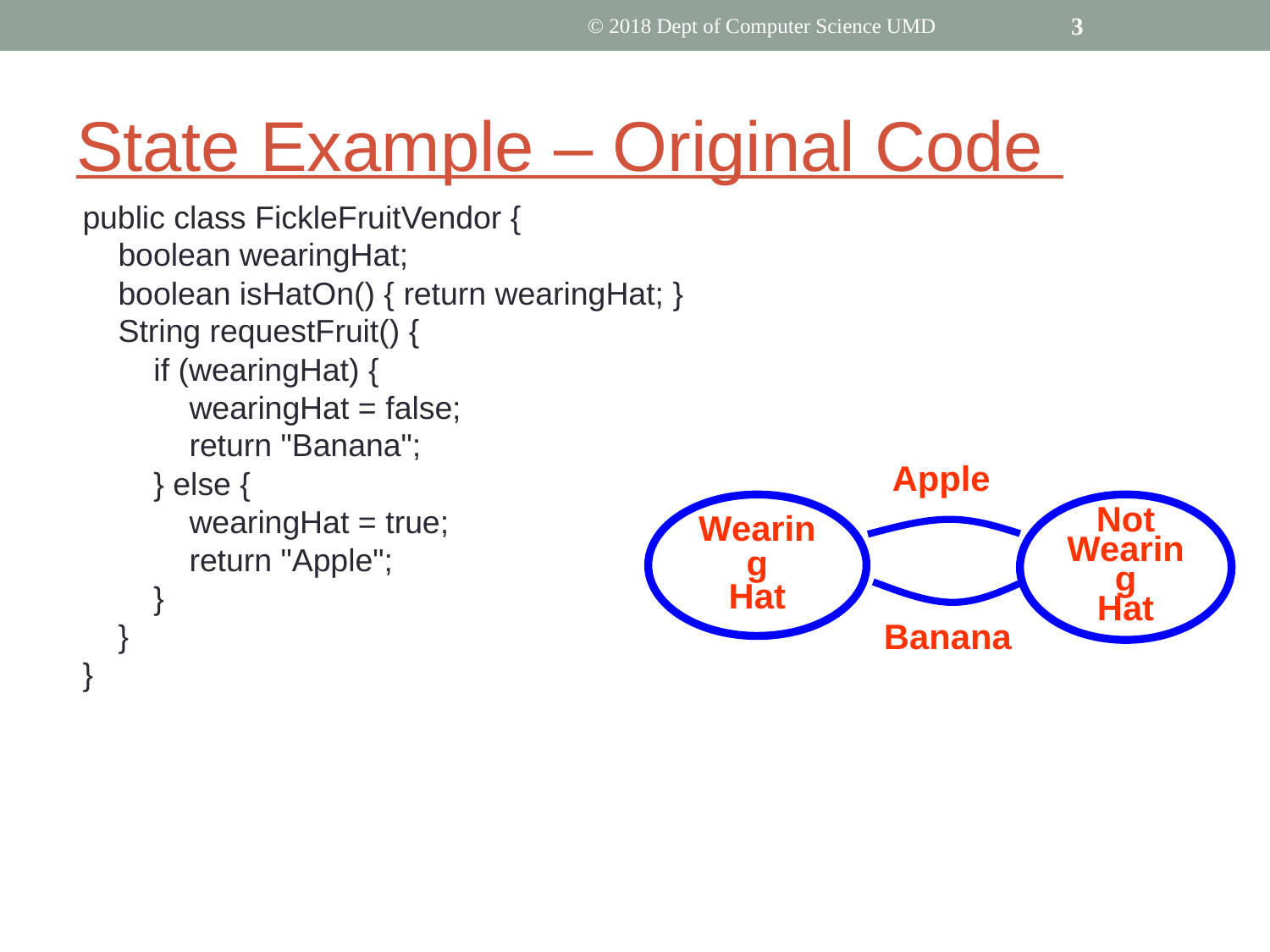

© 2018 Dept of Computer Science UMD
3
# State Example – Original Code
public class FickleFruitVendor {
    boolean wearingHat;
    boolean isHatOn() { return wearingHat; }
    String requestFruit() {
        if (wearingHat) {
            wearingHat = false;
            return "Banana";
        } else {
            wearingHat = true;
            return "Apple";
        }
    }
}
Apple
Wearing
Hat
Not
Wearing
Hat

Banana